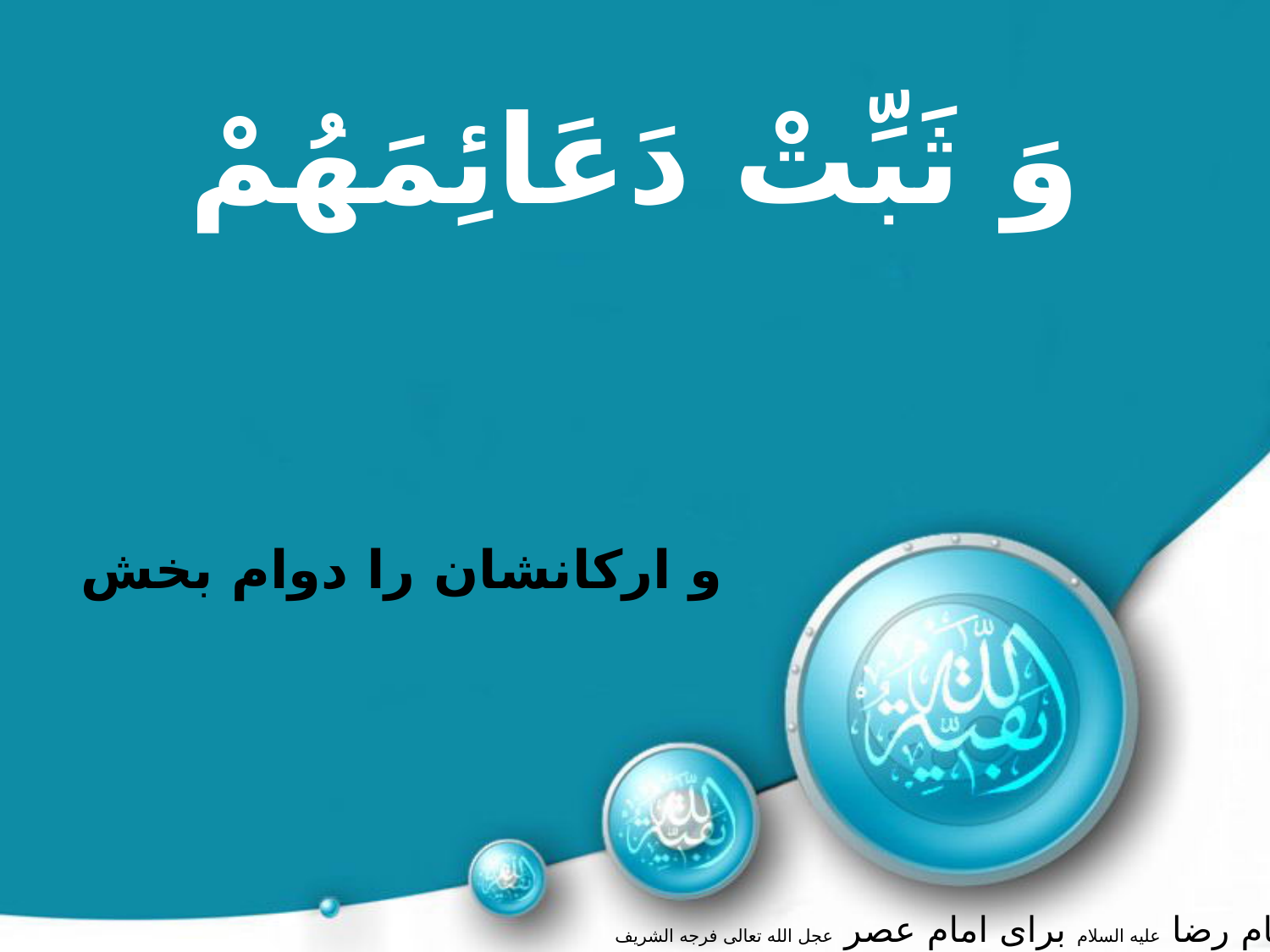

وَ ثَبِّتْ دَعَائِمَهُمْ‏
و اركانشان را دوام بخش